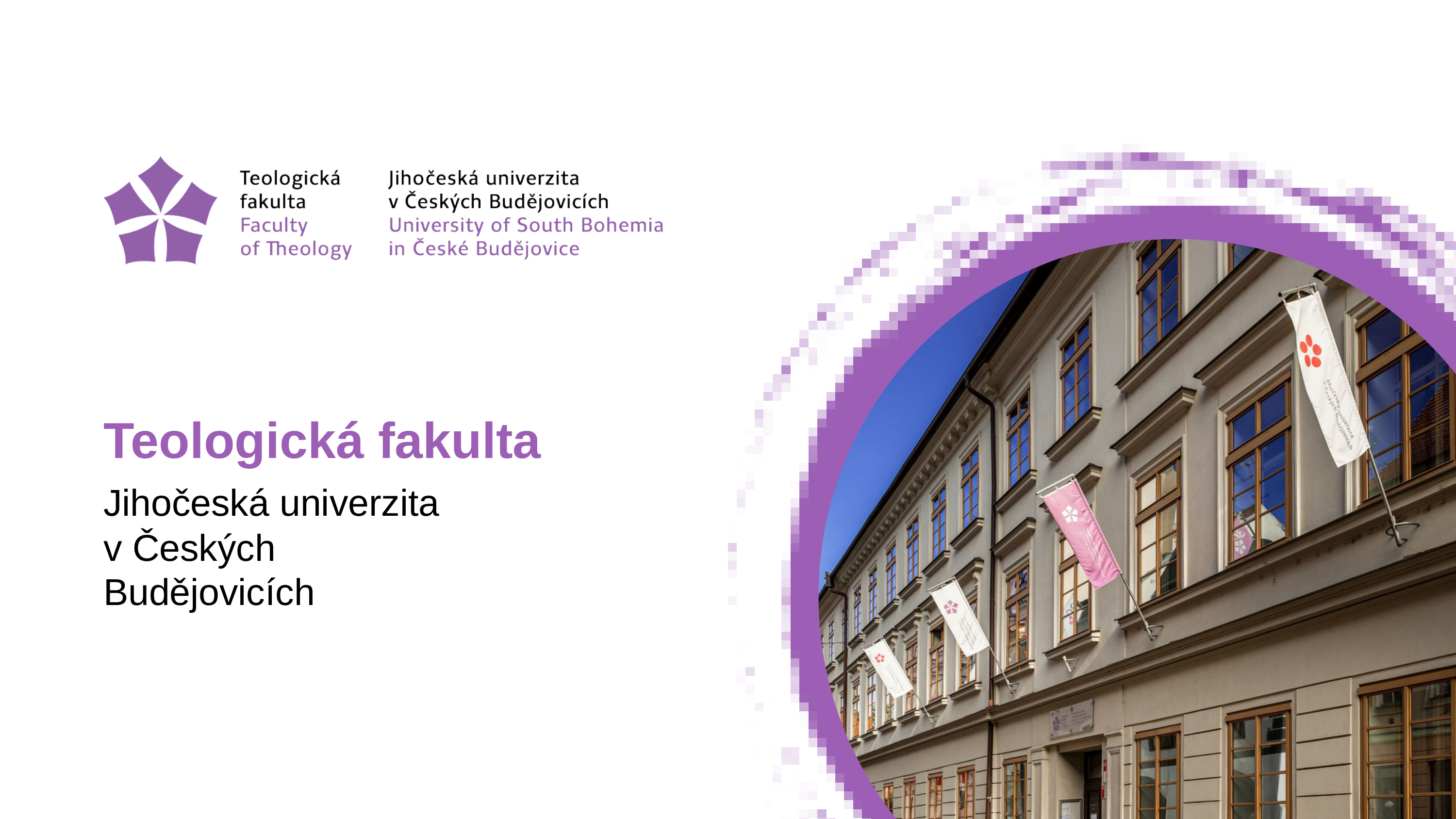

Teologická fakulta

Jihočeská univerzita
v Českých Budějovicích